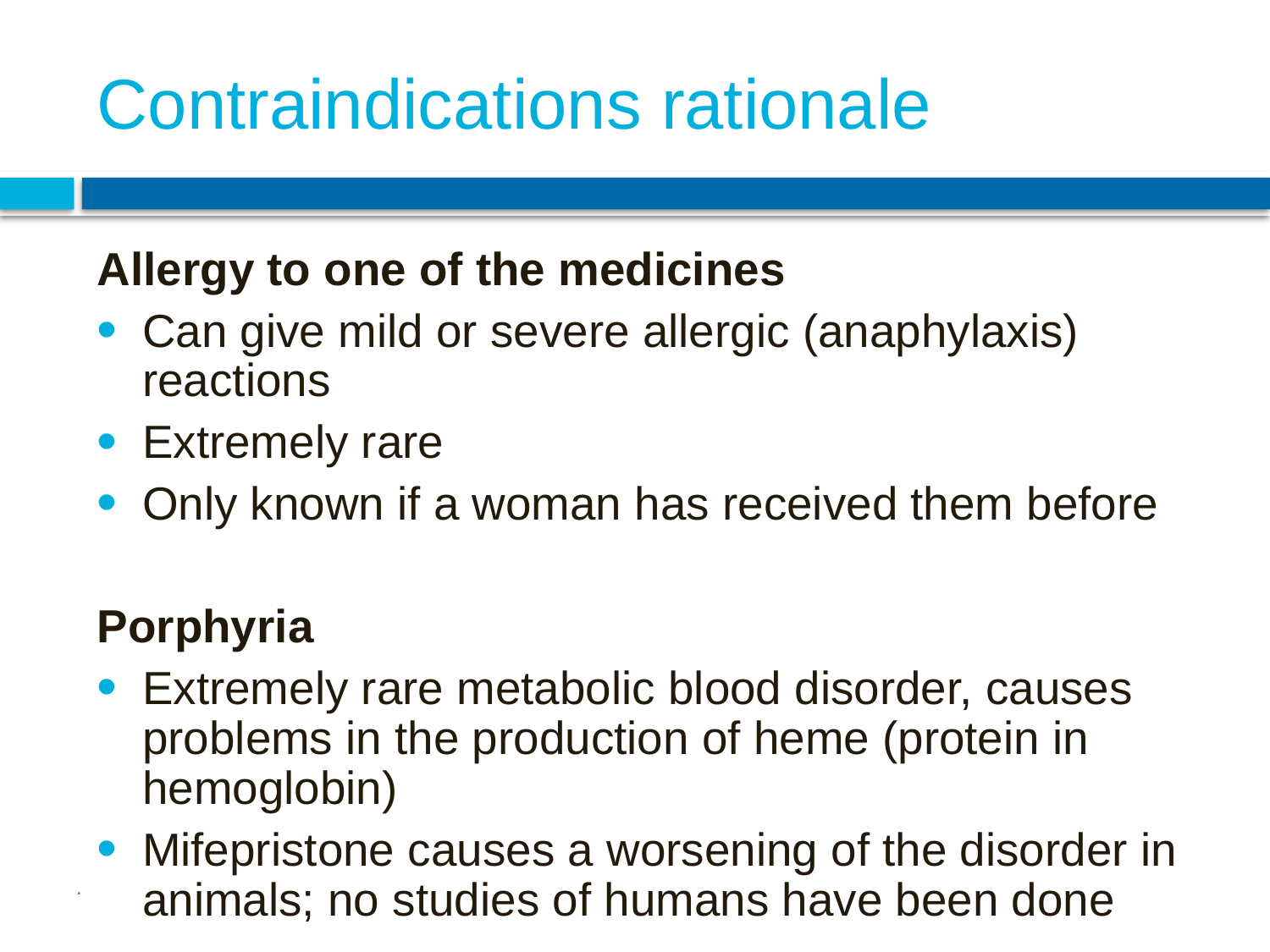

# Contraindications rationale
Allergy to one of the medicines
Can give mild or severe allergic (anaphylaxis) reactions
Extremely rare
Only known if a woman has received them before

Porphyria
Extremely rare metabolic blood disorder, causes problems in the production of heme (protein in hemoglobin)
Mifepristone causes a worsening of the disorder in animals; no studies of humans have been done
.